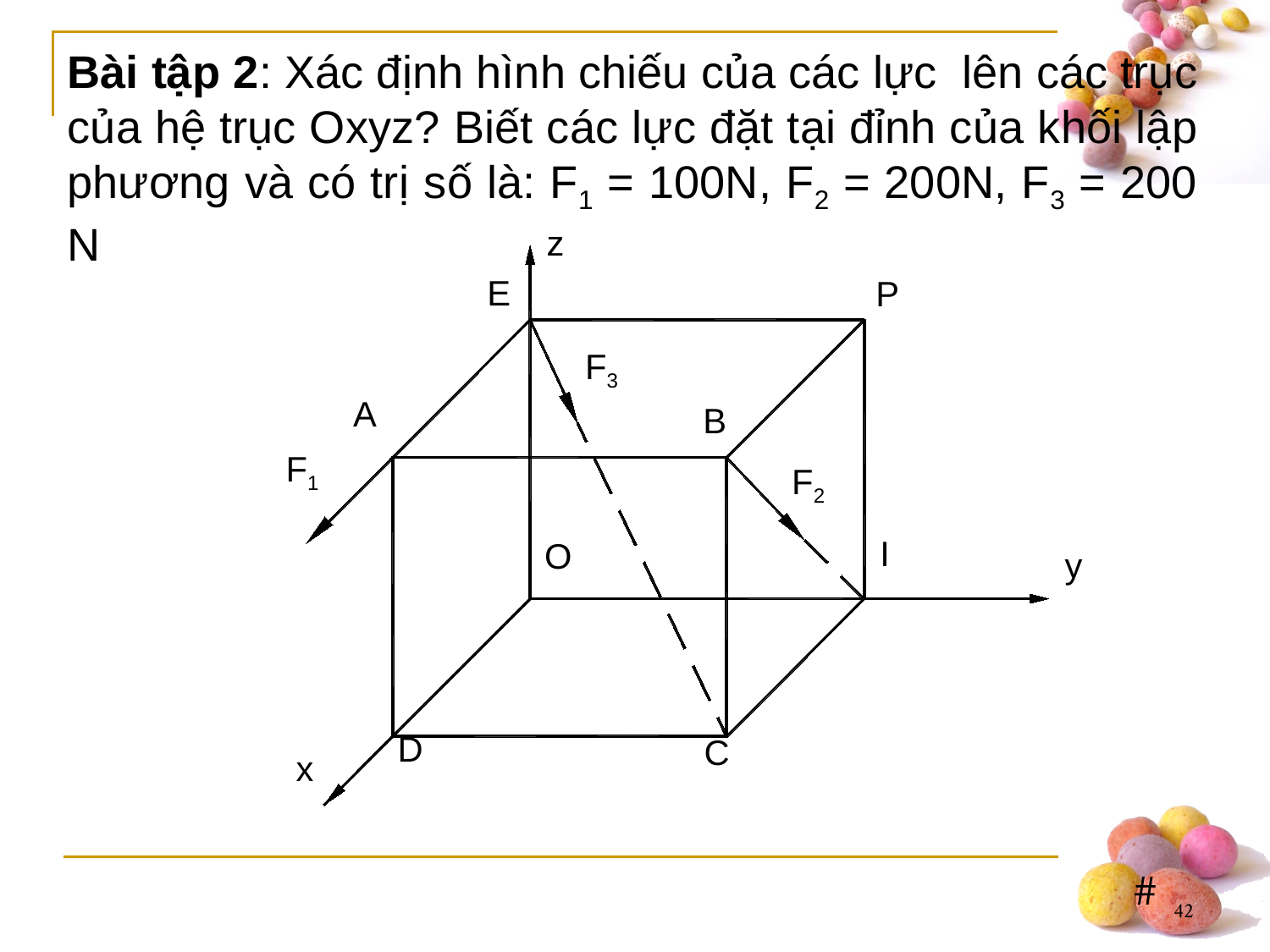

Bài tập 2: Xác định hình chiếu của các lực  lên các trục của hệ trục Oxyz? Biết các lực đặt tại đỉnh của khối lập phương và có trị số là: F1 = 100N, F2 = 200N, F3 = 200 N
z

E
P

F3
A

B

F1

F2

I
O

y

D
C

x

42